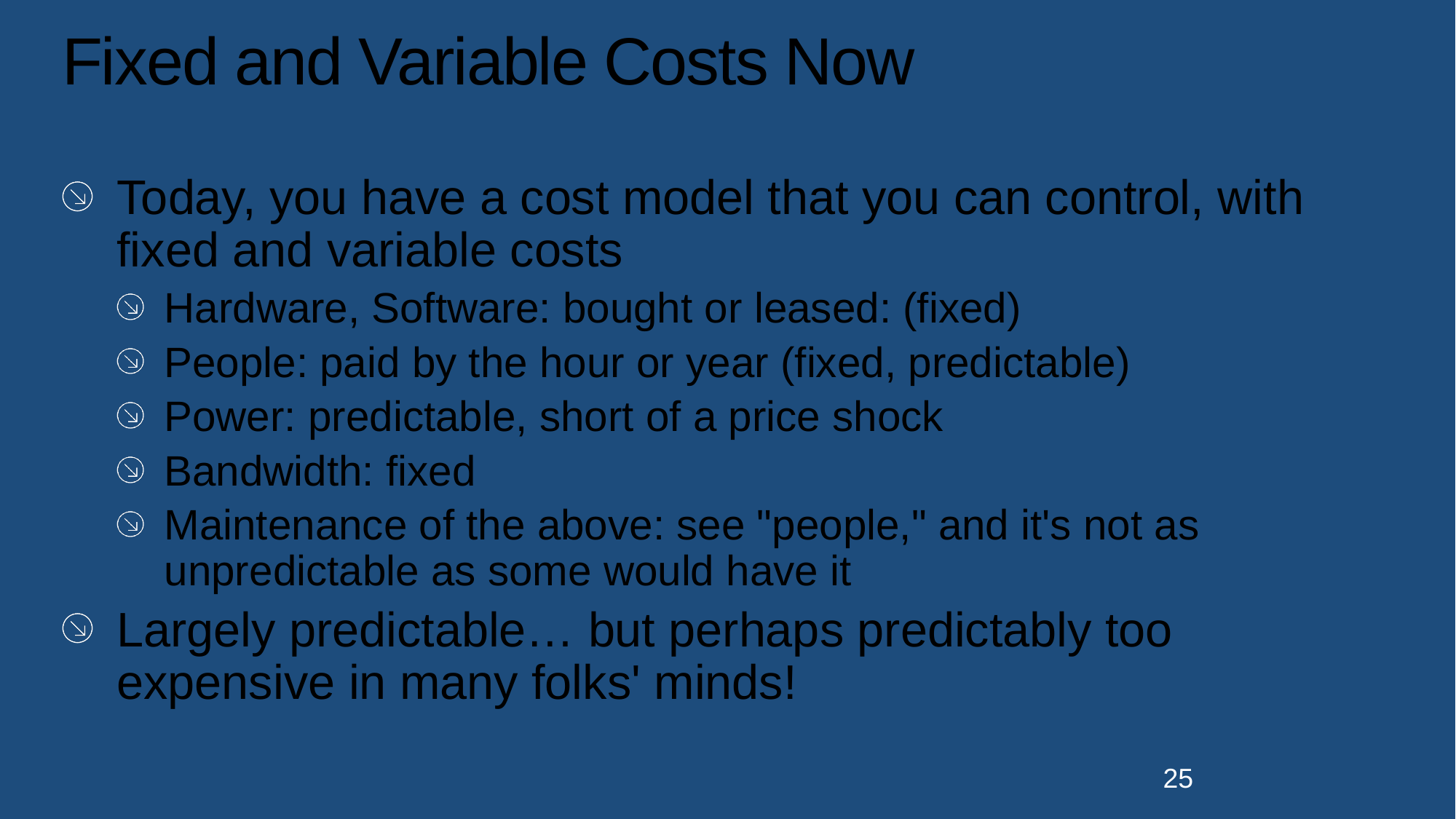

# Fixed and Variable Costs Now
Today, you have a cost model that you can control, with fixed and variable costs
Hardware, Software: bought or leased: (fixed)
People: paid by the hour or year (fixed, predictable)
Power: predictable, short of a price shock
Bandwidth: fixed
Maintenance of the above: see "people," and it's not as unpredictable as some would have it
Largely predictable… but perhaps predictably too expensive in many folks' minds!
25